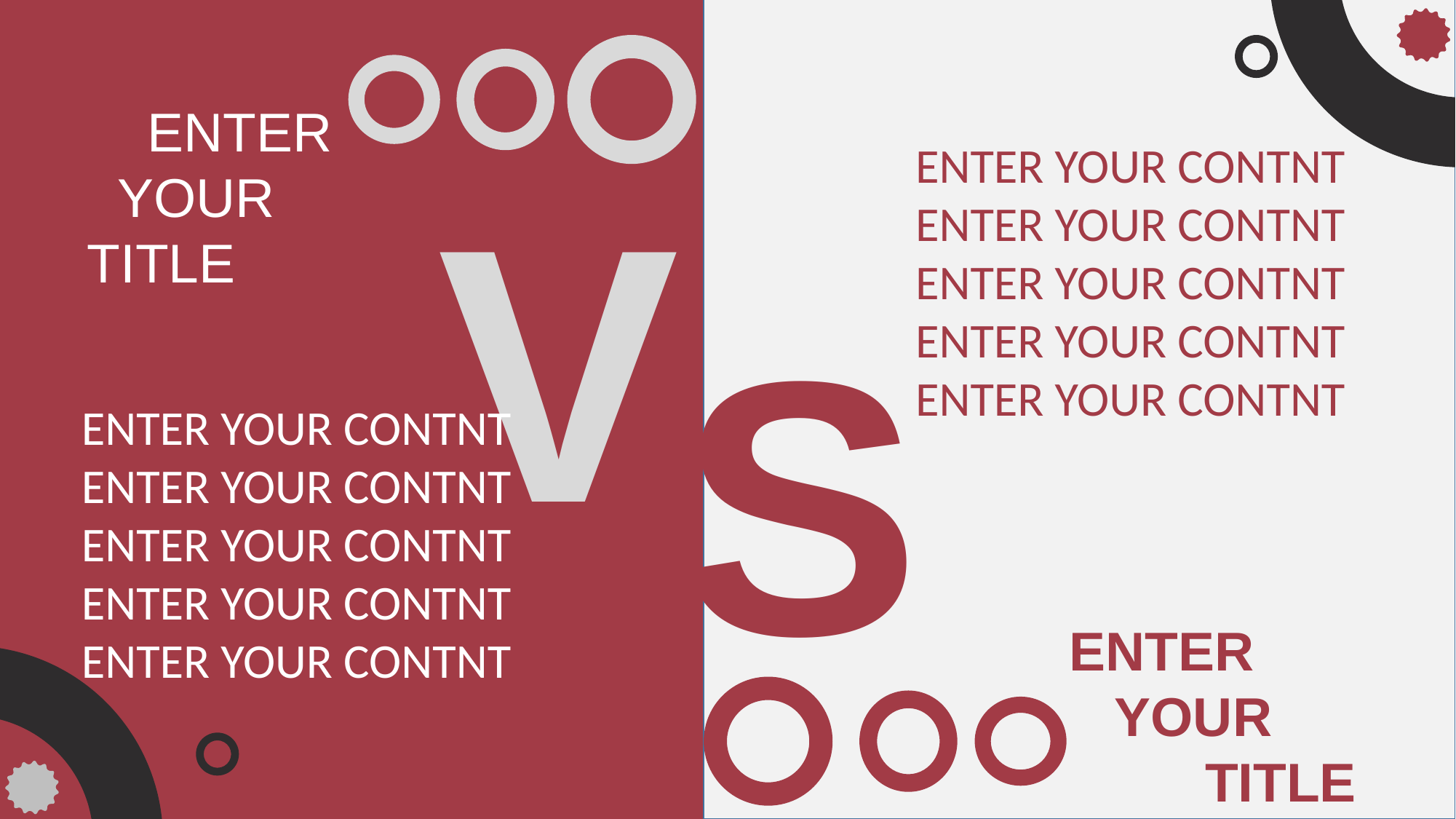

ENTER
  YOUR
TITLE
ENTER YOUR CONTNT
ENTER YOUR CONTNT
ENTER YOUR CONTNT
ENTER YOUR CONTNT
ENTER YOUR CONTNT
V
S
ENTER YOUR CONTNT
ENTER YOUR CONTNT
ENTER YOUR CONTNT
ENTER YOUR CONTNT
ENTER YOUR CONTNT
ENTER
   YOUR
         TITLE